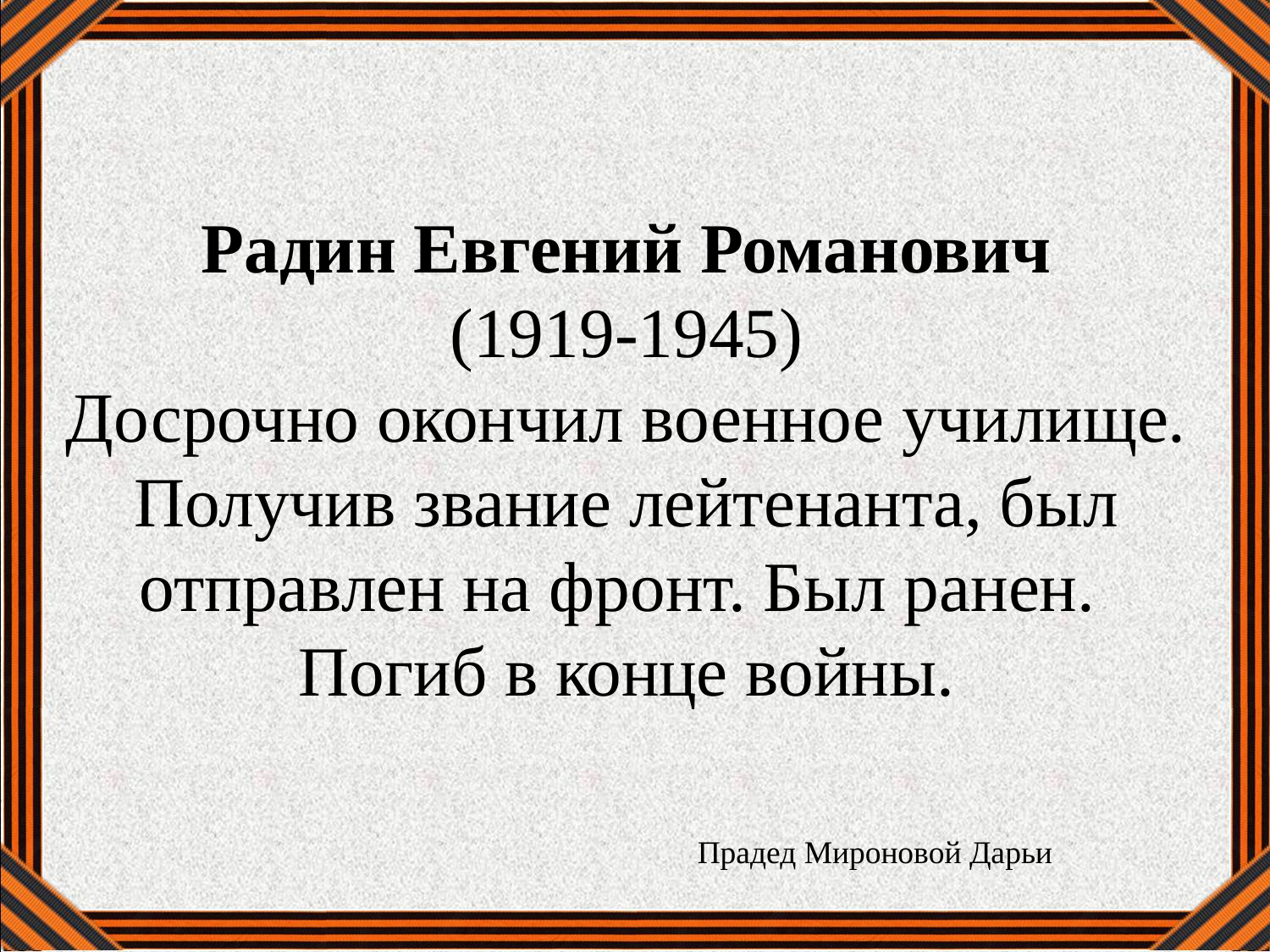

Радин Евгений Романович
(1919-1945)
Досрочно окончил военное училище.
Получив звание лейтенанта, был отправлен на фронт. Был ранен.
Погиб в конце войны.
Прадед Мироновой Дарьи